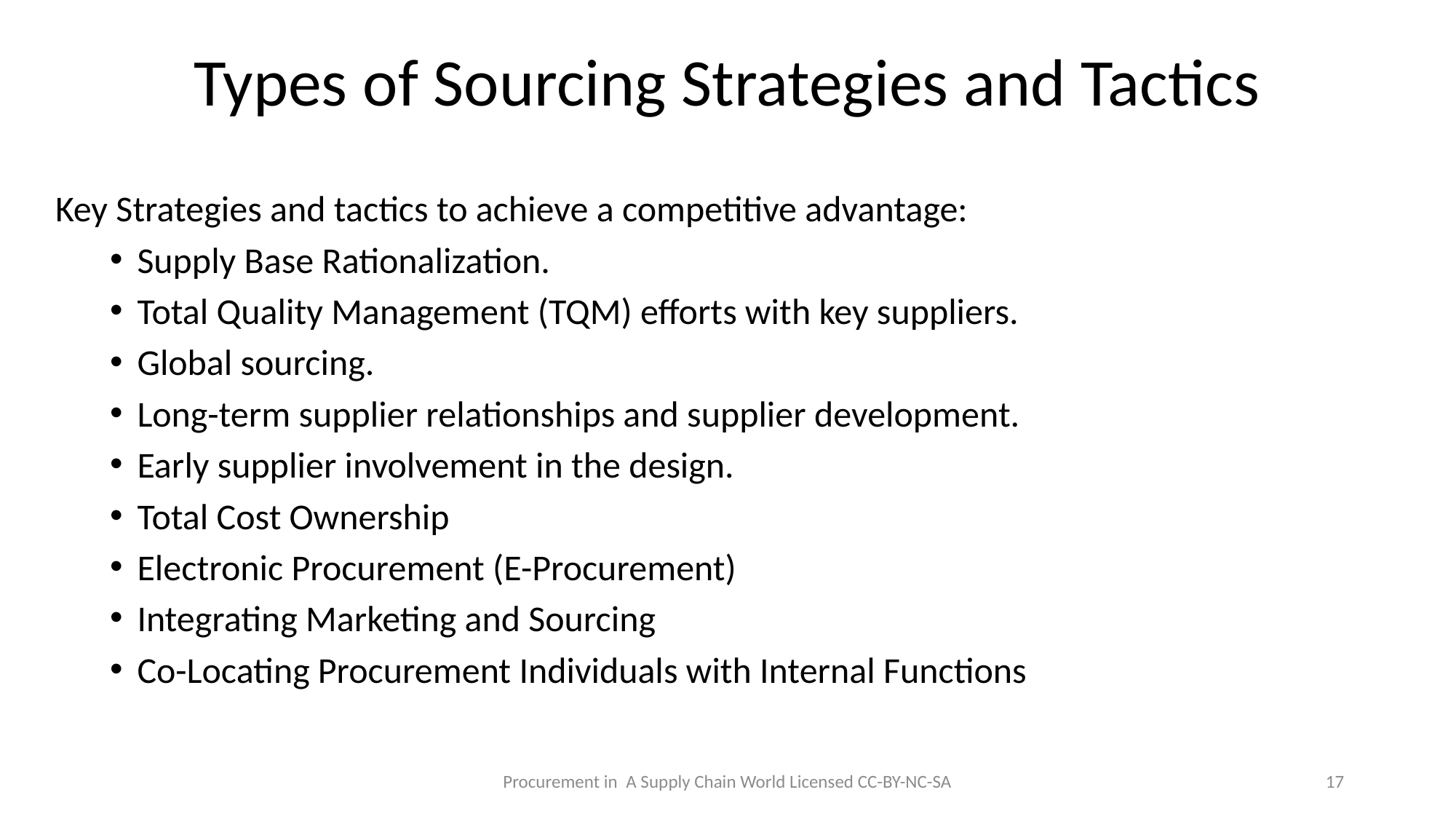

# Types of Sourcing Strategies and Tactics
Key Strategies and tactics to achieve a competitive advantage:
Supply Base Rationalization.
Total Quality Management (TQM) efforts with key suppliers.
Global sourcing.
Long-term supplier relationships and supplier development.
Early supplier involvement in the design.
Total Cost Ownership
Electronic Procurement (E-Procurement)
Integrating Marketing and Sourcing
Co-Locating Procurement Individuals with Internal Functions
Procurement in  A Supply Chain World Licensed CC-BY-NC-SA
17